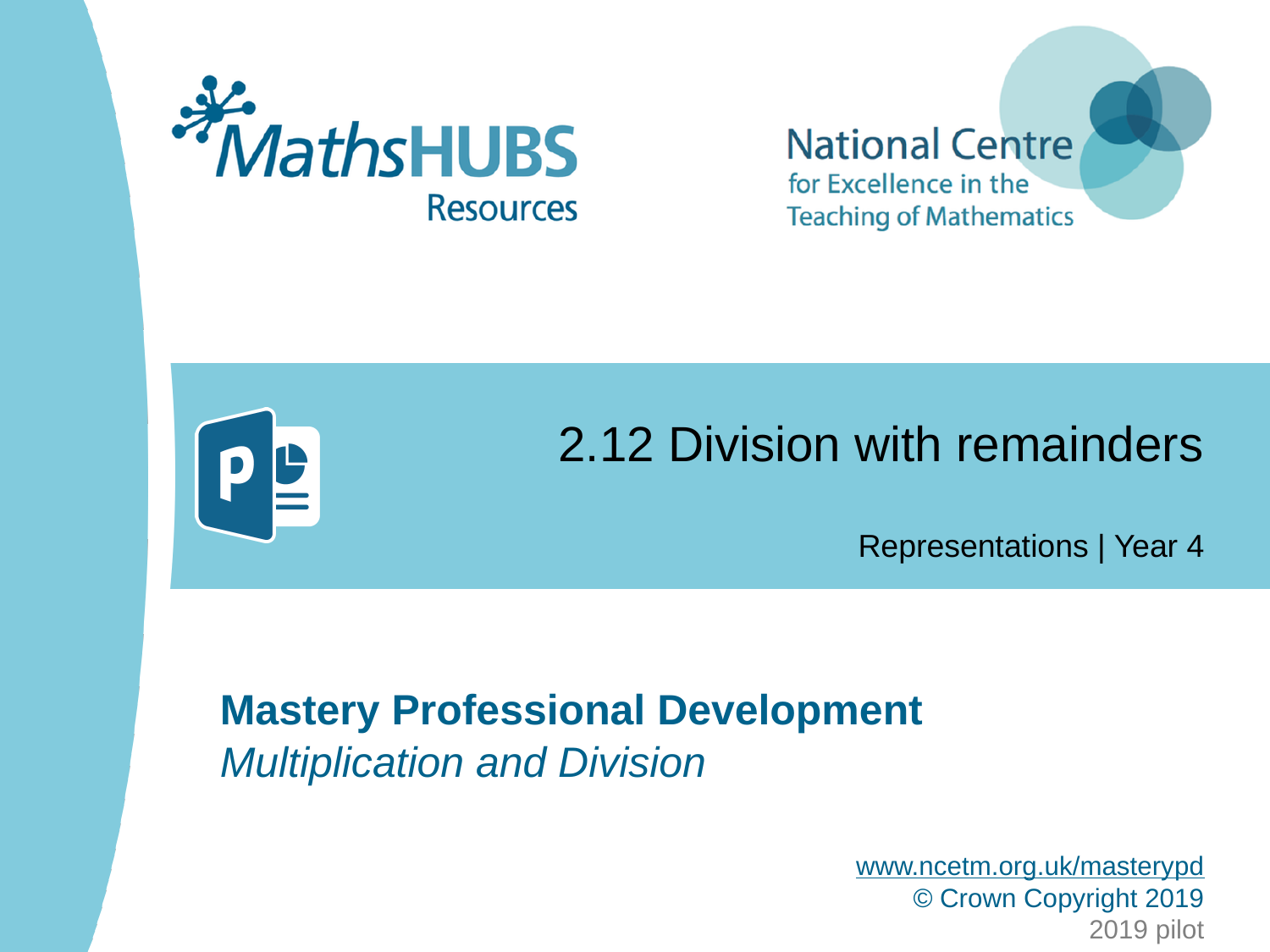

# 2.12 Division with remainders
Representations | Year 4
Multiplication and Division